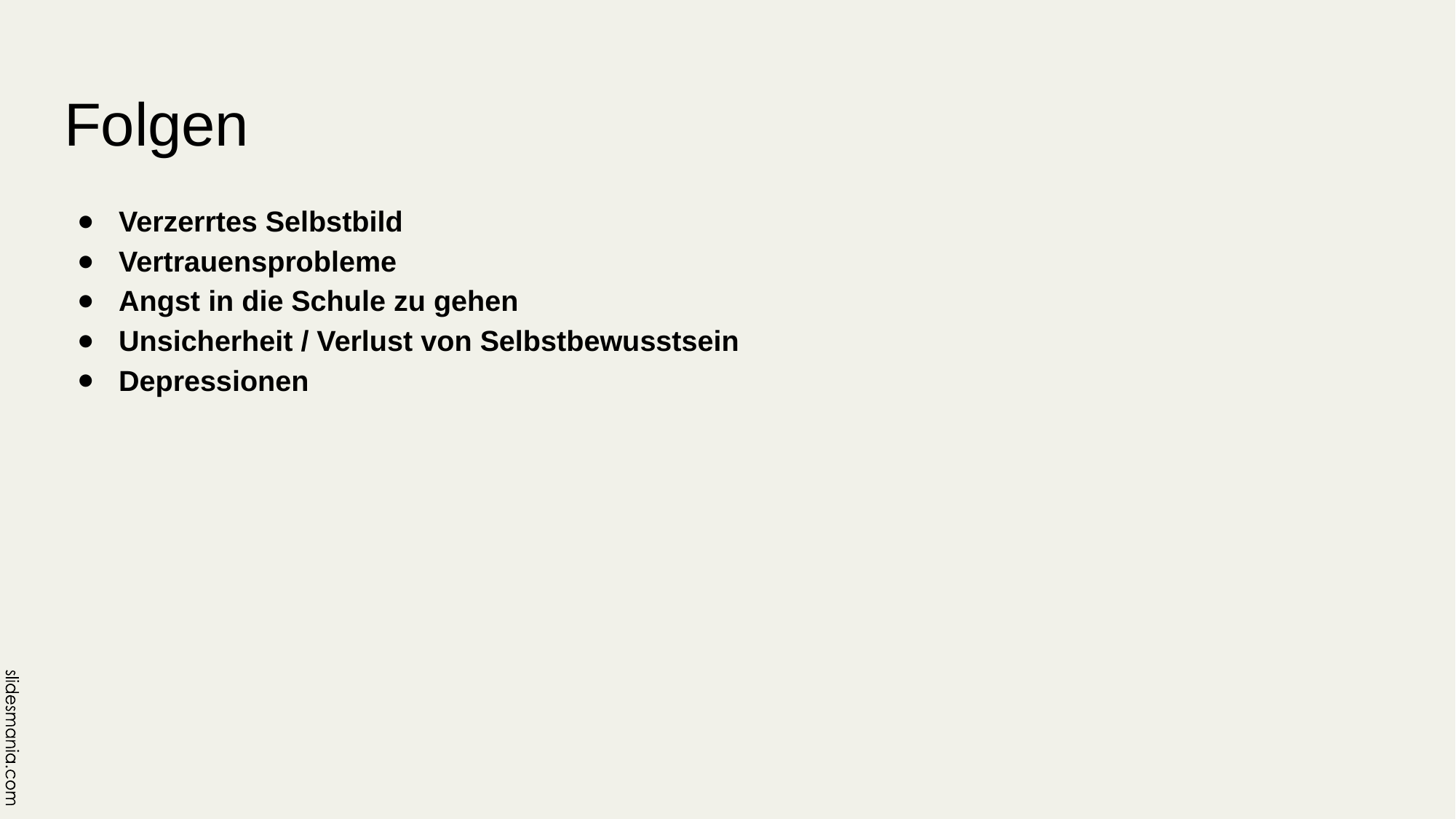

# Folgen
Verzerrtes Selbstbild
Vertrauensprobleme
Angst in die Schule zu gehen
Unsicherheit / Verlust von Selbstbewusstsein
Depressionen